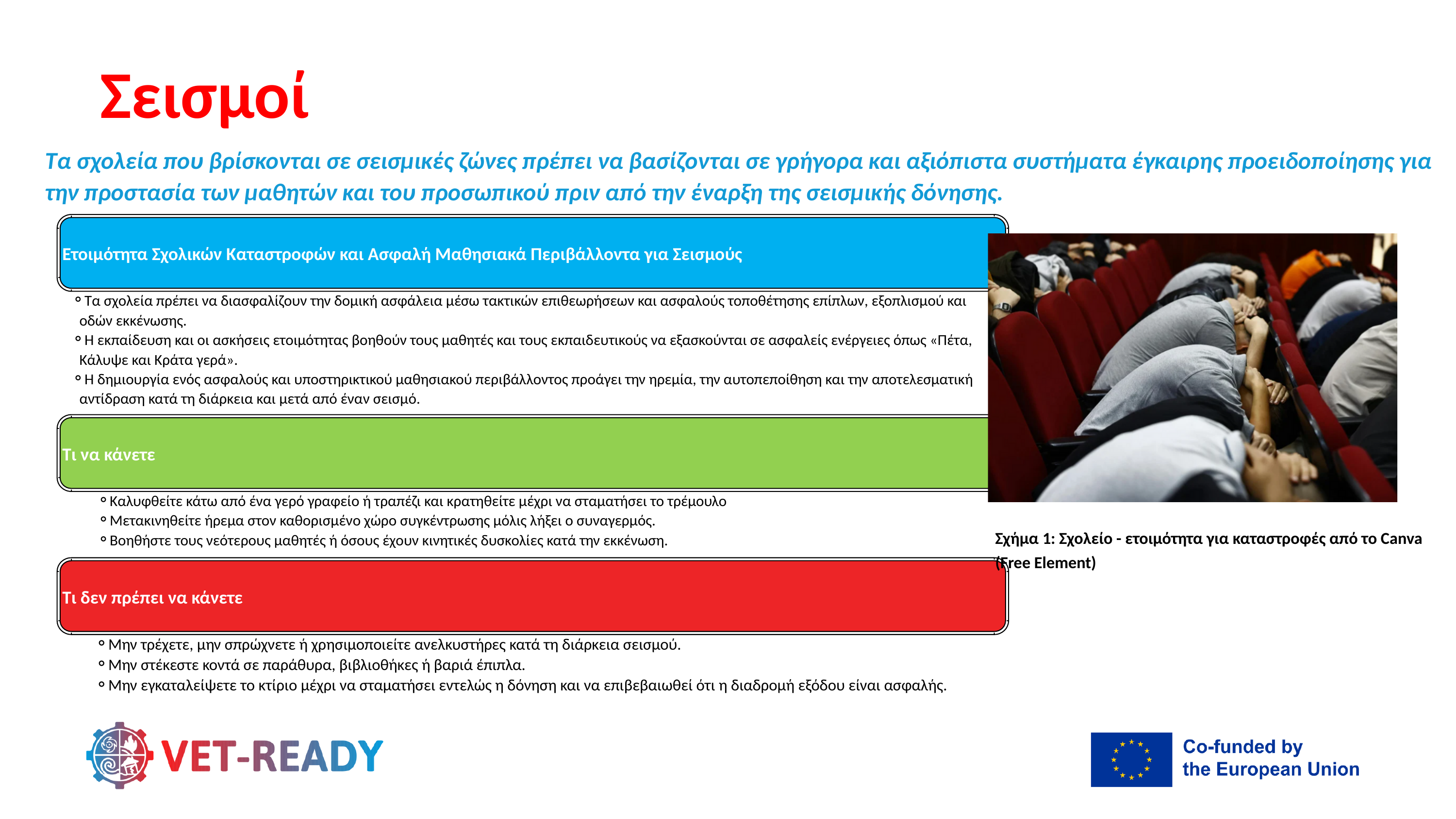

Σεισμοί

Τα σχολεία που βρίσκονται σε σεισμικές ζώνες πρέπει να βασίζονται σε γρήγορα και αξιόπιστα συστήματα έγκαιρης προειδοποίησης για την προστασία των μαθητών και του προσωπικού πριν από την έναρξη της σεισμικής δόνησης.

Ετοιμότητα Σχολικών Καταστροφών και Ασφαλή Μαθησιακά Περιβάλλοντα για Σεισμούς

Τα σχολεία πρέπει να διασφαλίζουν την δομική ασφάλεια μέσω τακτικών επιθεωρήσεων και ασφαλούς τοποθέτησης επίπλων, εξοπλισμού και οδών εκκένωσης.
Η εκπαίδευση και οι ασκήσεις ετοιμότητας βοηθούν τους μαθητές και τους εκπαιδευτικούς να εξασκούνται σε ασφαλείς ενέργειες όπως «Πέτα, Κάλυψε και Κράτα γερά».
Η δημιουργία ενός ασφαλούς και υποστηρικτικού μαθησιακού περιβάλλοντος προάγει την ηρεμία, την αυτοπεποίθηση και την αποτελεσματική αντίδραση κατά τη διάρκεια και μετά από έναν σεισμό.

Τι να κάνετε
Καλυφθείτε κάτω από ένα γερό γραφείο ή τραπέζι και κρατηθείτε μέχρι να σταματήσει το τρέμουλο
Μετακινηθείτε ήρεμα στον καθορισμένο χώρο συγκέντρωσης μόλις λήξει ο συναγερμός.
Βοηθήστε τους νεότερους μαθητές ή όσους έχουν κινητικές δυσκολίες κατά την εκκένωση.
Σχήμα 1: Σχολείο - ετοιμότητα για καταστροφές από το Canva (Free Element)

Τι δεν πρέπει να κάνετε
Μην τρέχετε, μην σπρώχνετε ή χρησιμοποιείτε ανελκυστήρες κατά τη διάρκεια σεισμού.
Μην στέκεστε κοντά σε παράθυρα, βιβλιοθήκες ή βαριά έπιπλα.
Μην εγκαταλείψετε το κτίριο μέχρι να σταματήσει εντελώς η δόνηση και να επιβεβαιωθεί ότι η διαδρομή εξόδου είναι ασφαλής.